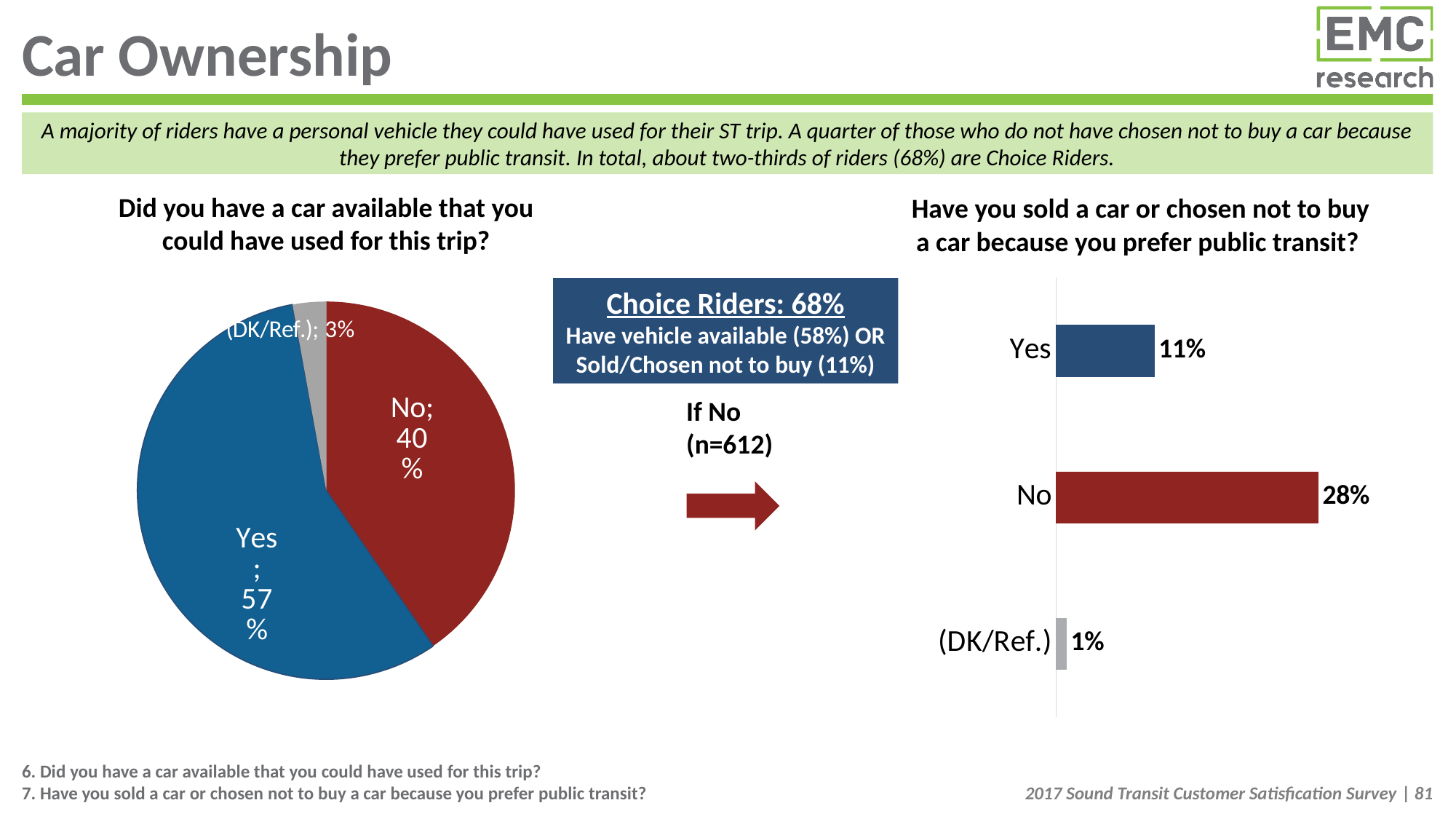

# Car Ownership
A majority of riders have a personal vehicle they could have used for their ST trip. A quarter of those who do not have chosen not to buy a car because they prefer public transit. In total, about two-thirds of riders (68%) are Choice Riders.
Did you have a car available that you could have used for this trip?
Have you sold a car or chosen not to buy a car because you prefer public transit?

### Chart

| Category |   |
|---|---|
| No | 0.40413654975353785 |
| Yes | 0.5673191534080607 |
| (DK/Ref.) | 0.028544296838385056 |

### Chart

| Category | Series 1 |
|---|---|
| (DK/Ref.) | 0.011293162879983196 |
| No | 0.2826912547046105 |
| Yes | 0.10601558241540697 |
Choice Riders: 68%
Have vehicle available (58%) OR
Sold/Chosen not to buy (11%)
If No (n=612)

6. Did you have a car available that you could have used for this trip?
7. Have you sold a car or chosen not to buy a car because you prefer public transit?